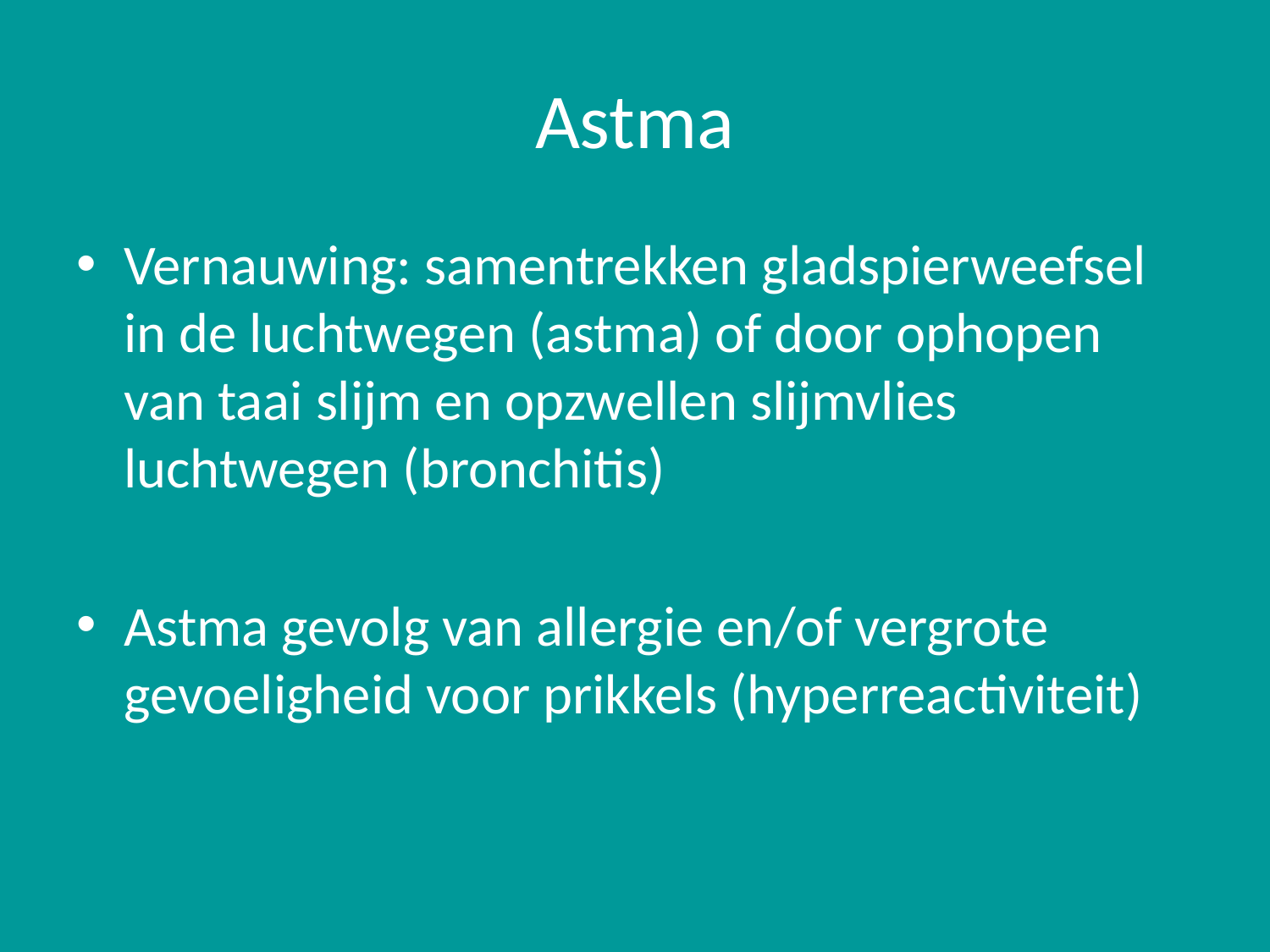

# Astma
Vernauwing: samentrekken gladspierweefsel in de luchtwegen (astma) of door ophopen van taai slijm en opzwellen slijmvlies luchtwegen (bronchitis)

Astma gevolg van allergie en/of vergrote gevoeligheid voor prikkels (hyperreactiviteit)